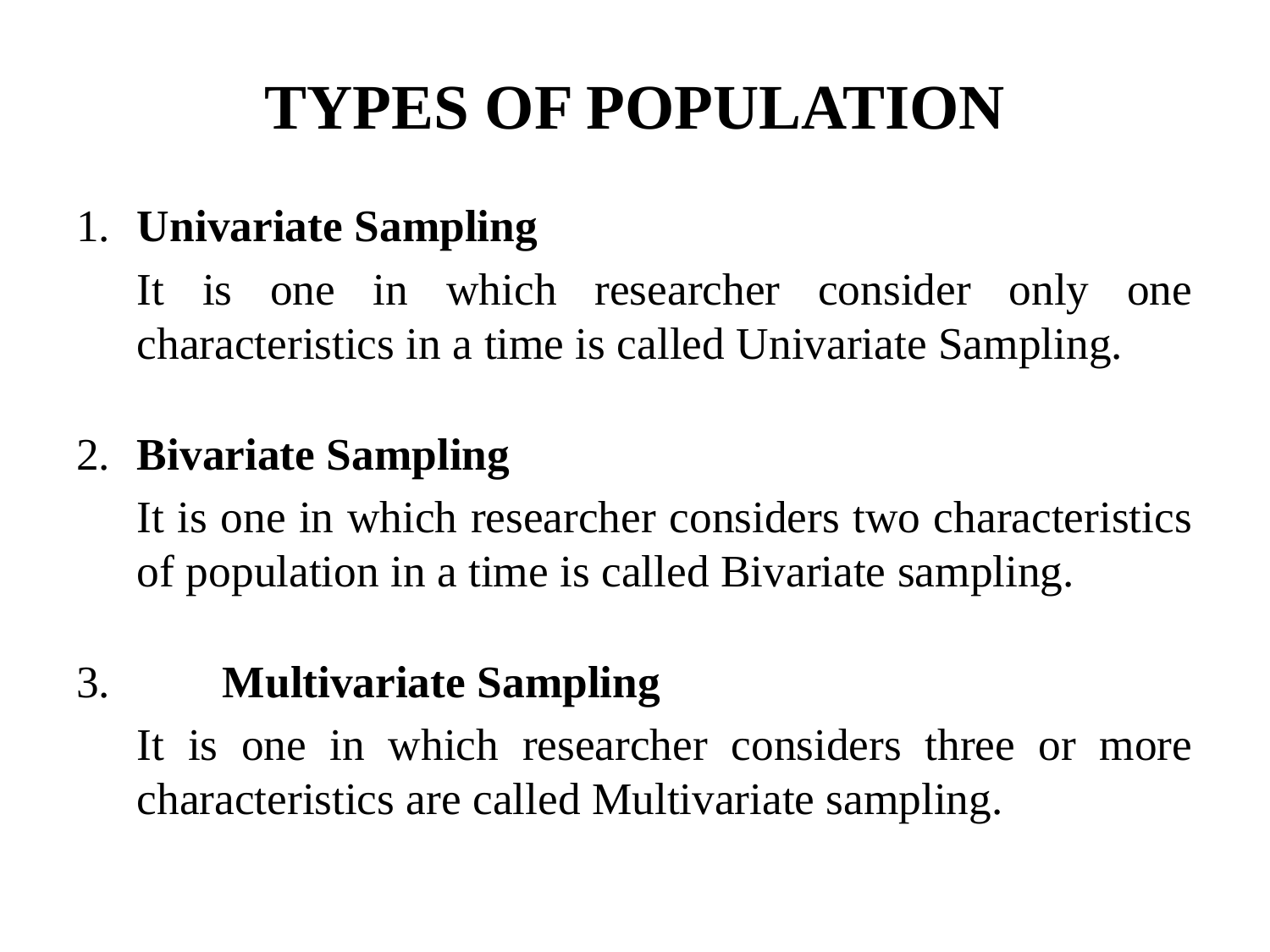

# TYPES OF POPULATION
1. 	Univariate Sampling
	It is one in which researcher consider only one characteristics in a time is called Univariate Sampling.

2. 	Bivariate Sampling
	It is one in which researcher considers two characteristics of population in a time is called Bivariate sampling.

3. 	Multivariate Sampling
	It is one in which researcher considers three or more characteristics are called Multivariate sampling.